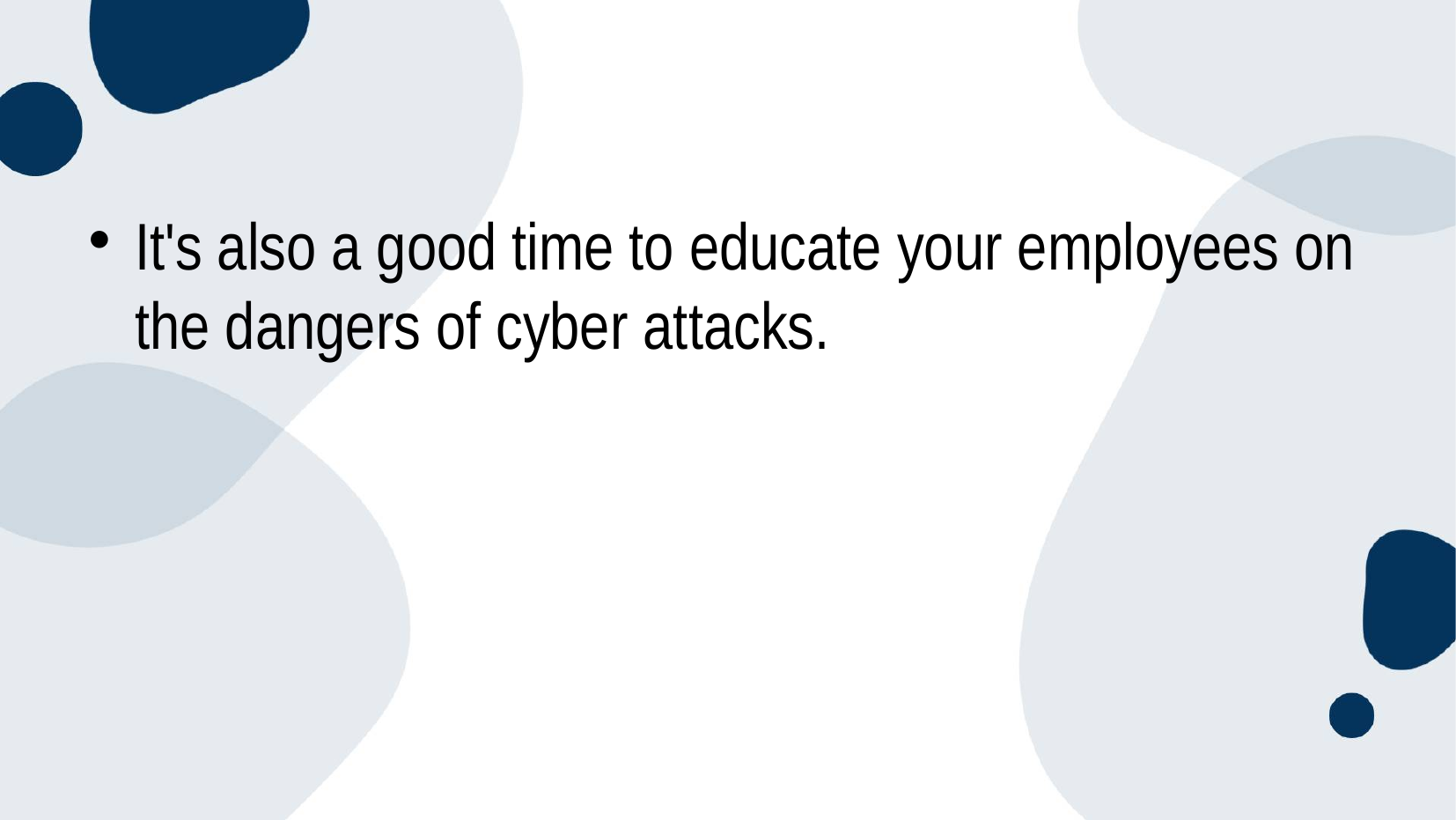

#
It's also a good time to educate your employees on the dangers of cyber attacks.